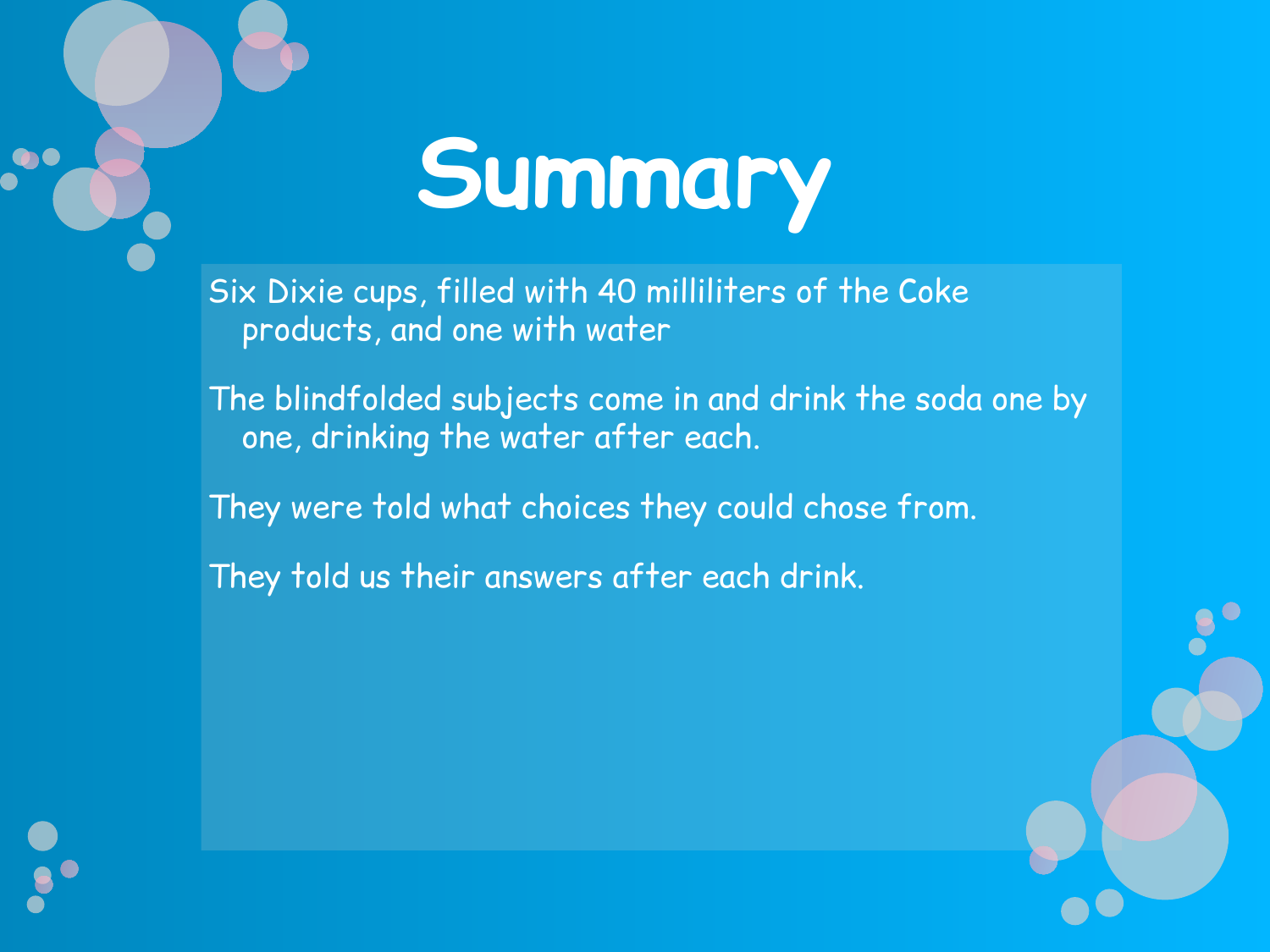

Summary
Six Dixie cups, filled with 40 milliliters of the Coke products, and one with water
The blindfolded subjects come in and drink the soda one by one, drinking the water after each.
They were told what choices they could chose from.
They told us their answers after each drink.